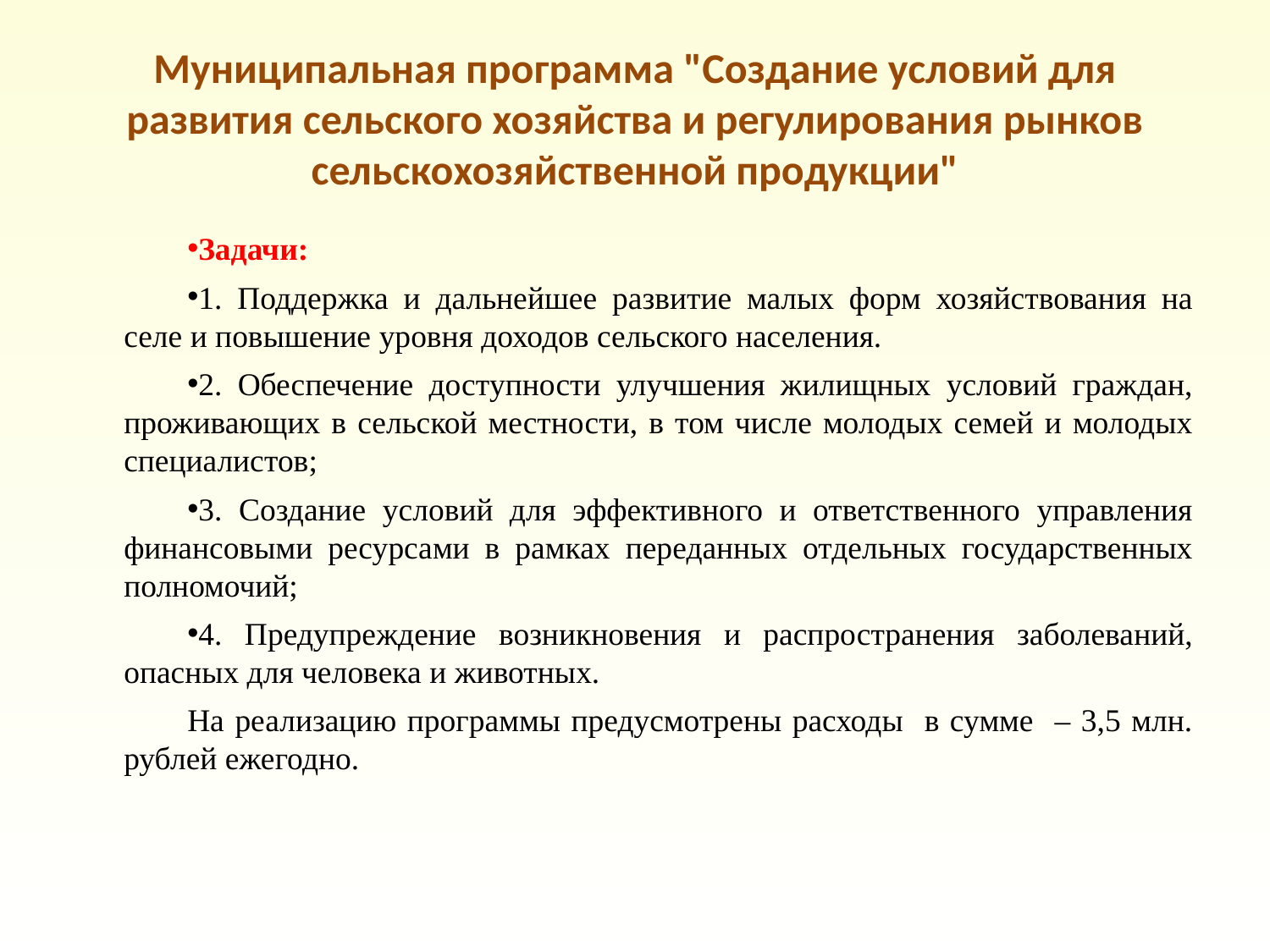

# Муниципальная программа "Создание условий для развития сельского хозяйства и регулирования рынков сельскохозяйственной продукции"
Задачи:
1. Поддержка и дальнейшее развитие малых форм хозяйствования на селе и повышение уровня доходов сельского населения.
2. Обеспечение доступности улучшения жилищных условий граждан, проживающих в сельской местности, в том числе молодых семей и молодых специалистов;
3. Создание условий для эффективного и ответственного управления финансовыми ресурсами в рамках переданных отдельных государственных полномочий;
4. Предупреждение возникновения и распространения заболеваний, опасных для человека и животных.
На реализацию программы предусмотрены расходы  в сумме  – 3,5 млн. рублей ежегодно.